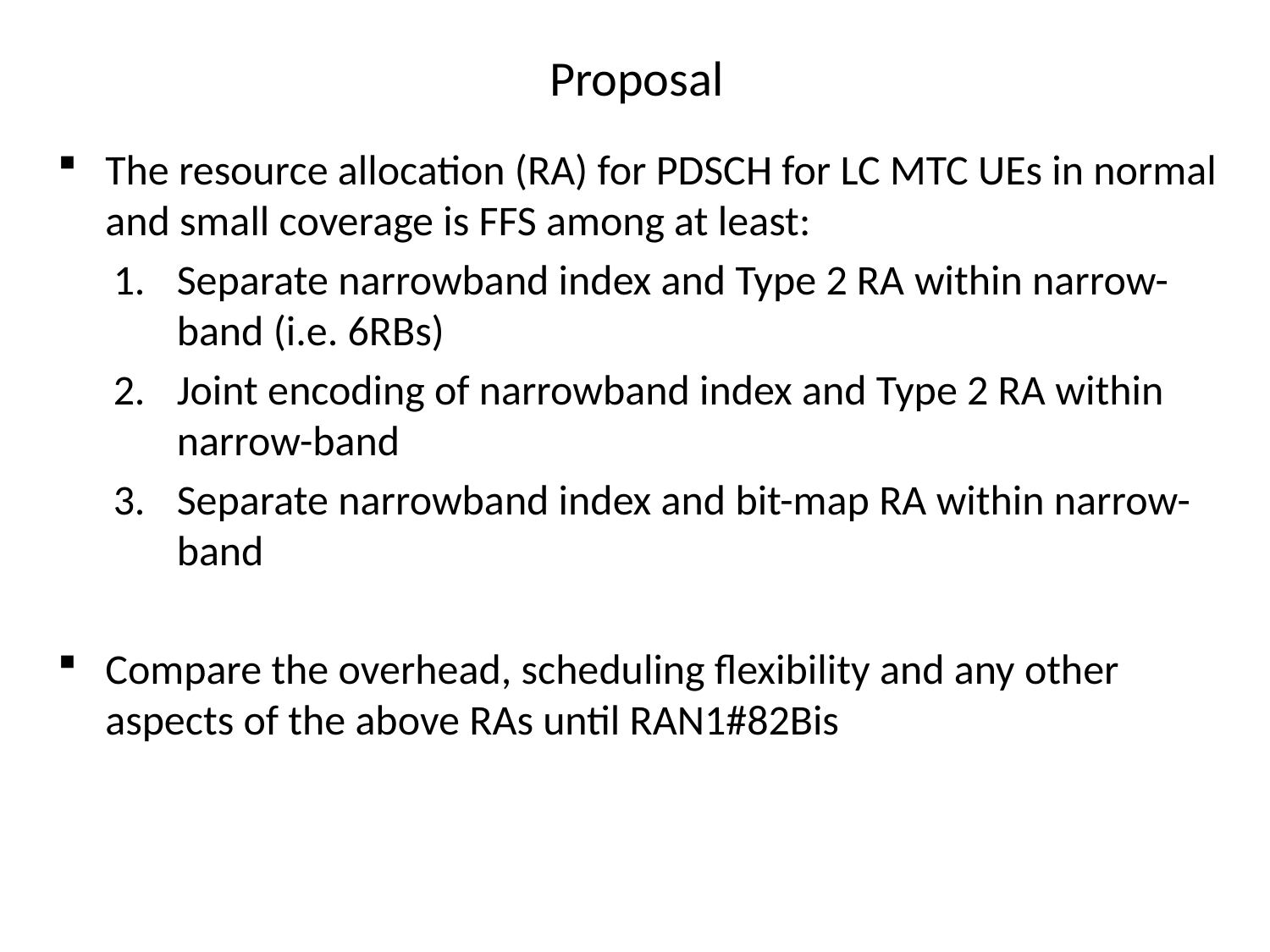

# Proposal
The resource allocation (RA) for PDSCH for LC MTC UEs in normal and small coverage is FFS among at least:
Separate narrowband index and Type 2 RA within narrow-band (i.e. 6RBs)
Joint encoding of narrowband index and Type 2 RA within narrow-band
Separate narrowband index and bit-map RA within narrow-band

Compare the overhead, scheduling flexibility and any other aspects of the above RAs until RAN1#82Bis